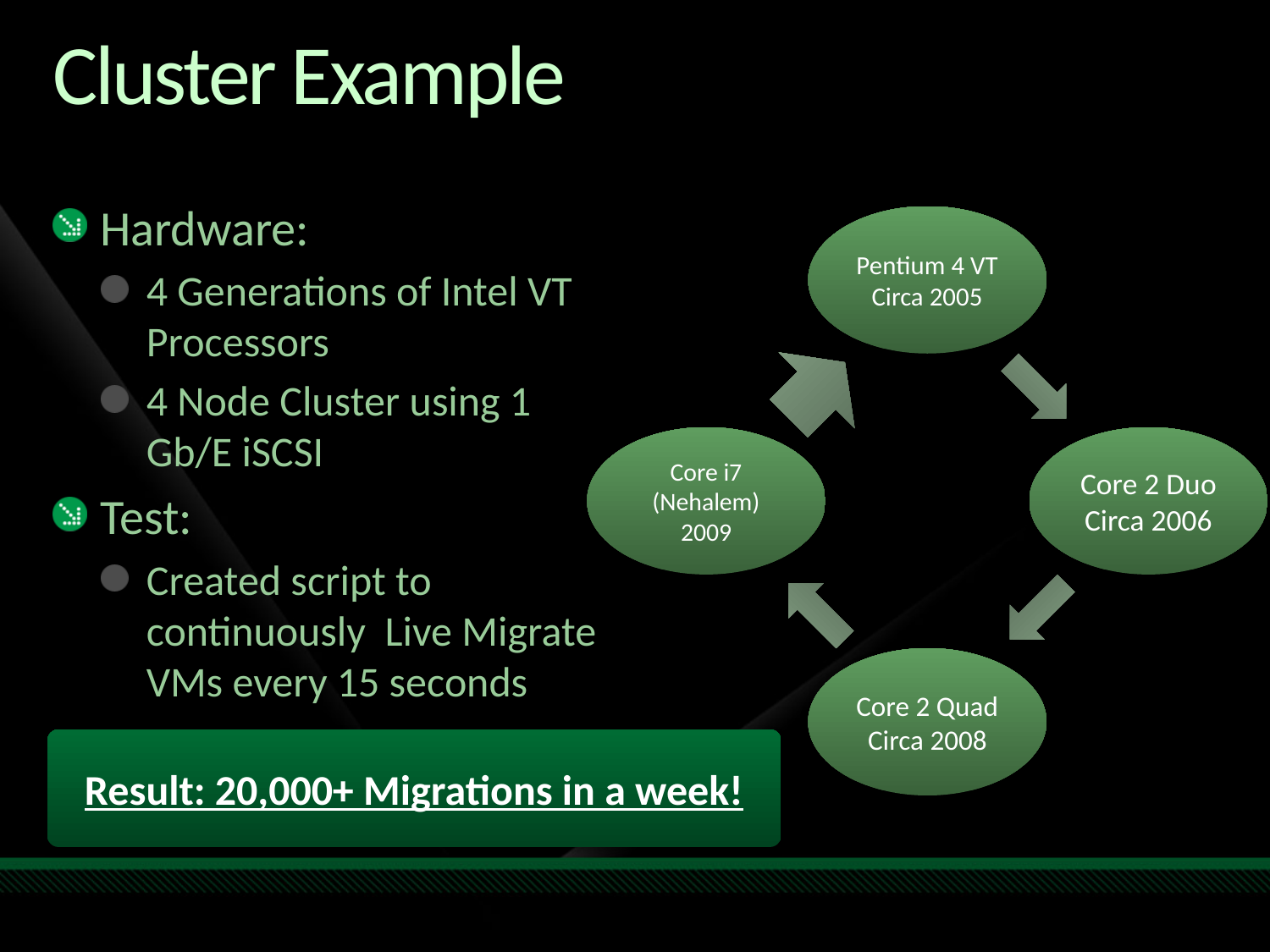

# Cluster Example
Hardware:
4 Generations of Intel VT Processors
4 Node Cluster using 1 Gb/E iSCSI
Test:
Created script to continuously  Live Migrate VMs every 15 seconds

Pentium 4 VT Circa 2005
Core 2 Duo Circa 2006
Core 2 Quad Circa 2008
Core i7 (Nehalem) 2009
Result: 20,000+ Migrations in a week!